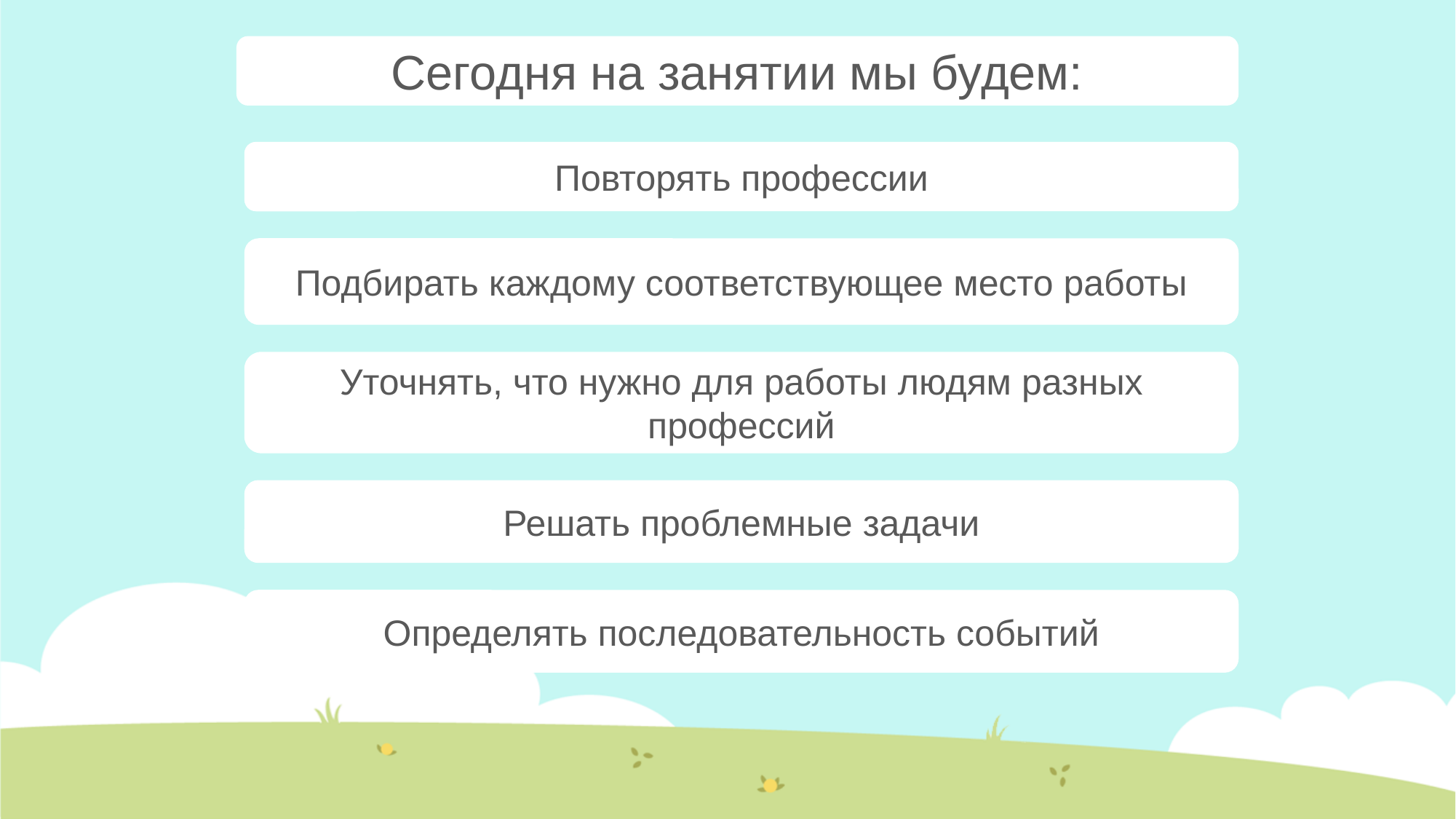

Сегодня на занятии мы будем:
Повторять профессии

Подбирать каждому соответствующее место работы

Уточнять, что нужно для работы людям разных профессий
Решать проблемные задачи
Определять последовательность событий